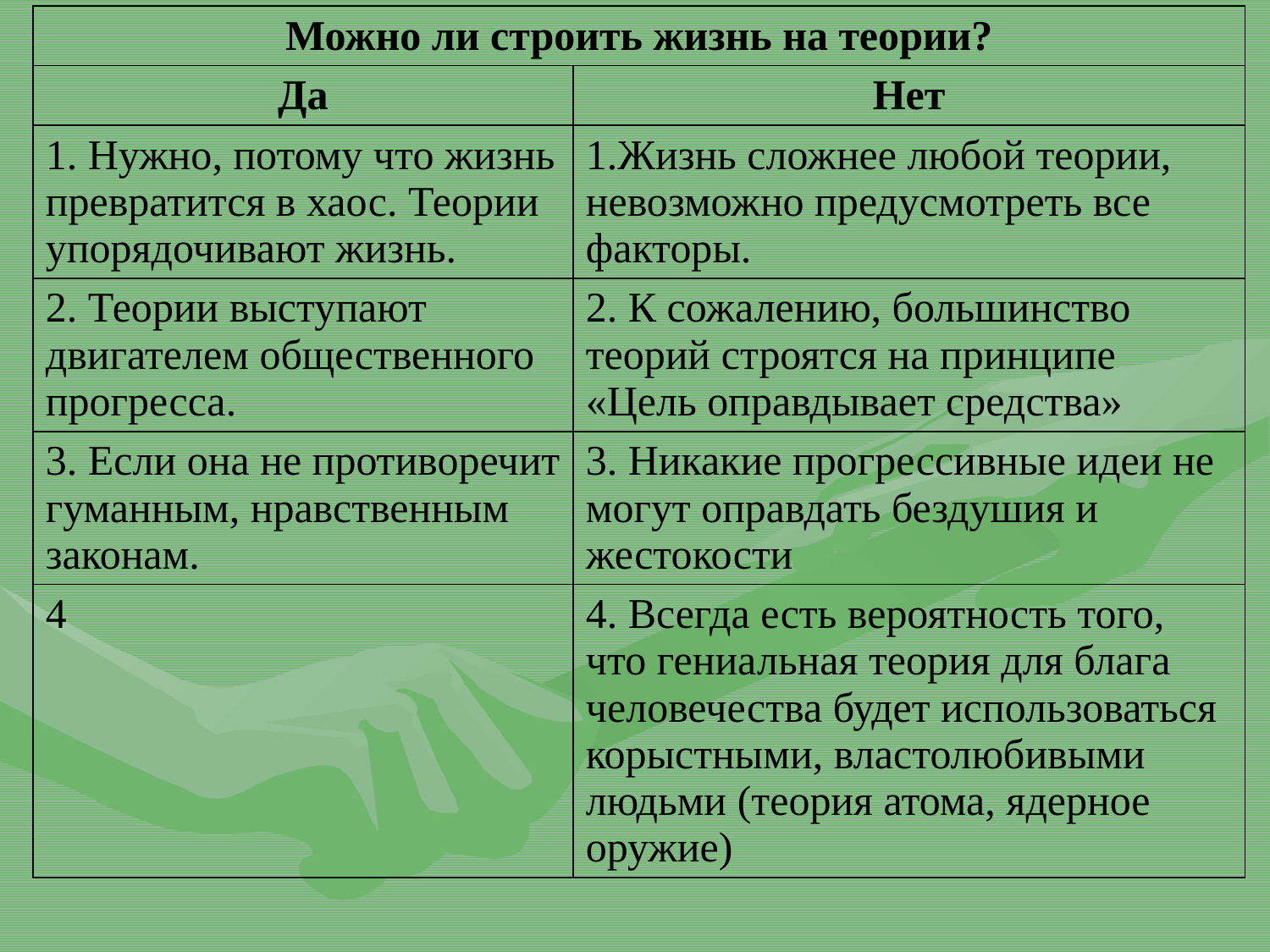

| Можно ли строить жизнь на теории? |  |
| --- | --- |
| Да | Нет |
| 1. Нужно, потому что жизнь превратится в хаос. Теории упорядочивают жизнь. | 1.Жизнь сложнее любой теории, невозможно предусмотреть все факторы. |
| 2. Теории выступают двигателем общественного прогресса. | 2. К сожалению, большинство теорий строятся на принципе «Цель оправдывает средства» |
| 3. Если она не противоречит гуманным, нравственным законам. | 3. Никакие прогрессивные идеи не могут оправдать бездушия и жестокости |
| 4 | 4. Всегда есть вероятность того, что гениальная теория для блага человечества будет использоваться корыстными, властолюбивыми людьми (теория атома, ядерное оружие) |